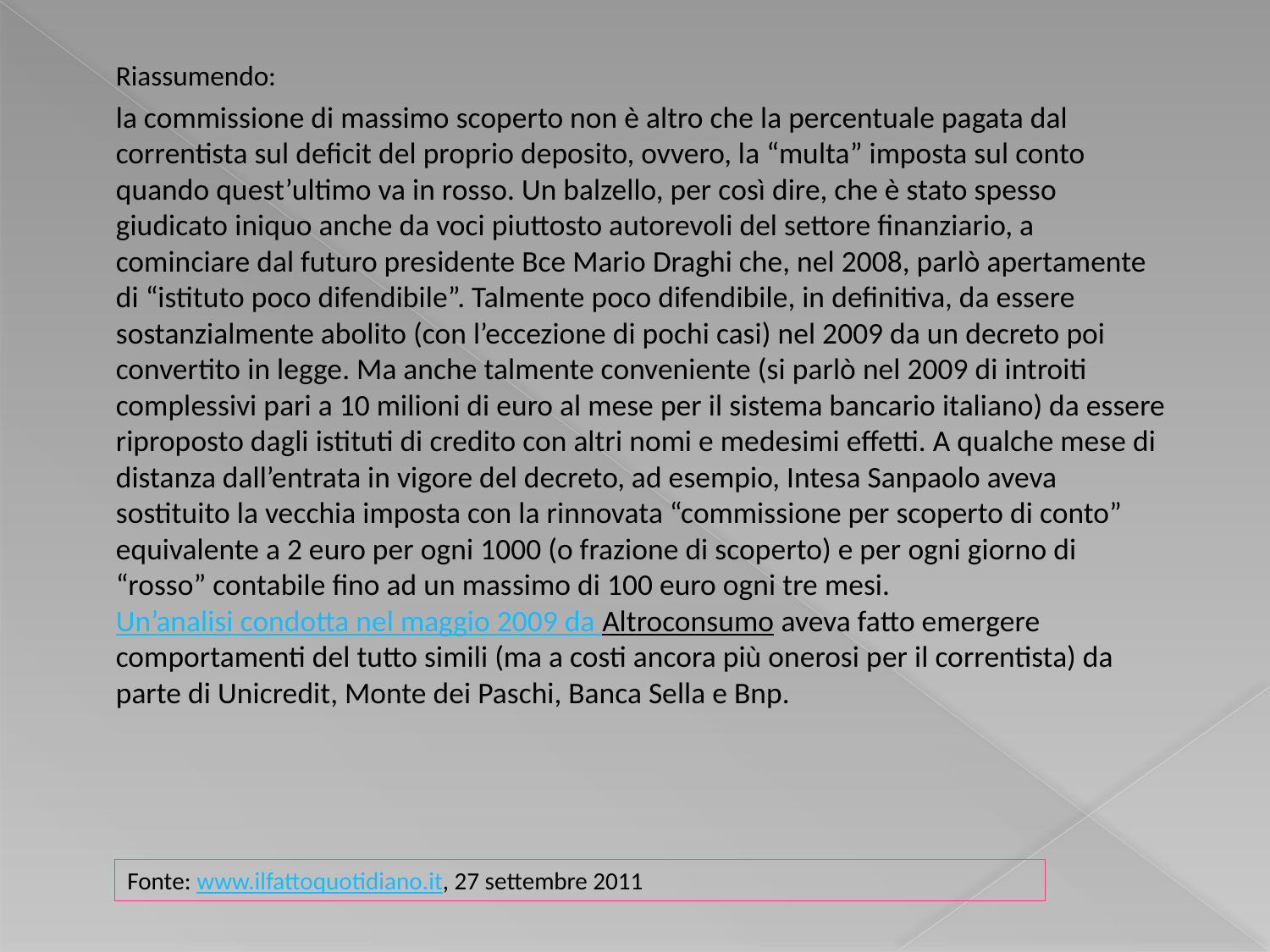

Riassumendo:
la commissione di massimo scoperto non è altro che la percentuale pagata dal correntista sul deficit del proprio deposito, ovvero, la “multa” imposta sul conto quando quest’ultimo va in rosso. Un balzello, per così dire, che è stato spesso giudicato iniquo anche da voci piuttosto autorevoli del settore finanziario, a cominciare dal futuro presidente Bce Mario Draghi che, nel 2008, parlò apertamente di “istituto poco difendibile”. Talmente poco difendibile, in definitiva, da essere sostanzialmente abolito (con l’eccezione di pochi casi) nel 2009 da un decreto poi convertito in legge. Ma anche talmente conveniente (si parlò nel 2009 di introiti complessivi pari a 10 milioni di euro al mese per il sistema bancario italiano) da essere riproposto dagli istituti di credito con altri nomi e medesimi effetti. A qualche mese di distanza dall’entrata in vigore del decreto, ad esempio, Intesa Sanpaolo aveva sostituito la vecchia imposta con la rinnovata “commissione per scoperto di conto” equivalente a 2 euro per ogni 1000 (o frazione di scoperto) e per ogni giorno di “rosso” contabile fino ad un massimo di 100 euro ogni tre mesi. Un’analisi condotta nel maggio 2009 da Altroconsumo aveva fatto emergere comportamenti del tutto simili (ma a costi ancora più onerosi per il correntista) da parte di Unicredit, Monte dei Paschi, Banca Sella e Bnp.
Fonte: www.ilfattoquotidiano.it, 27 settembre 2011